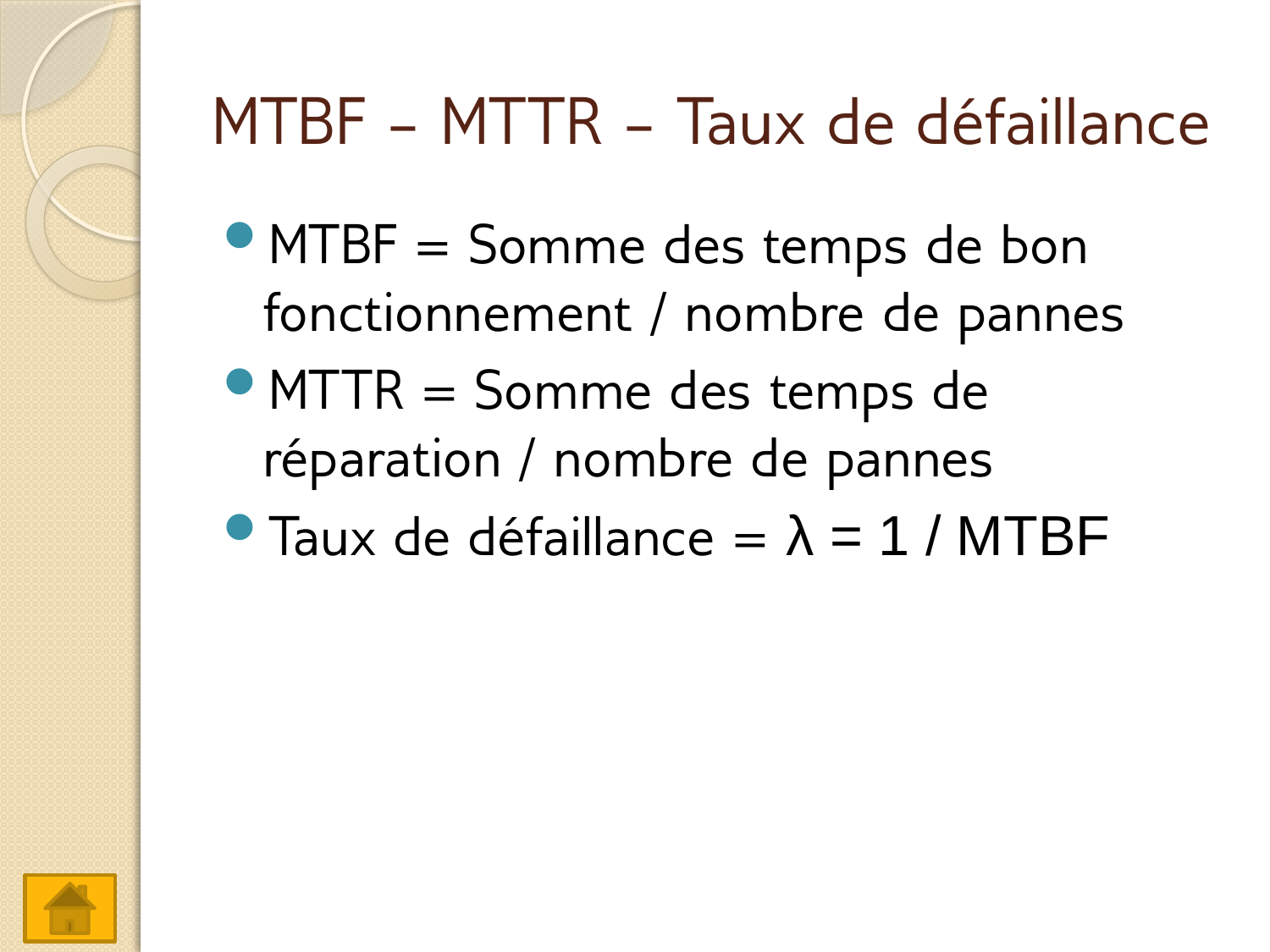

# MTBF – MTTR – Taux de défaillance
MTBF = Somme des temps de bon fonctionnement / nombre de pannes
MTTR = Somme des temps de réparation / nombre de pannes
Taux de défaillance = λ = 1 / MTBF